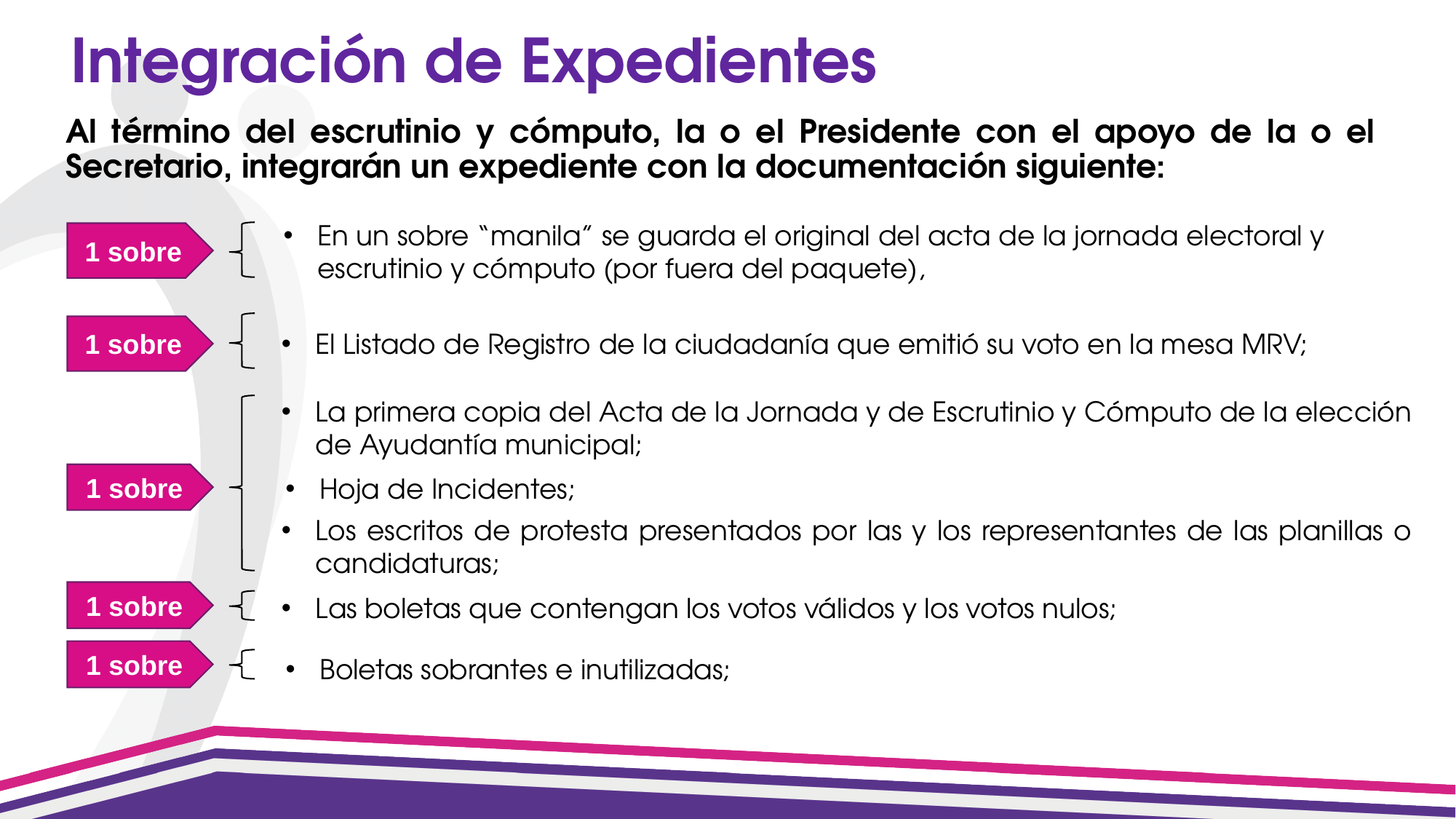

Integración de Expedientes

Al término del escrutinio y cómputo, la o el Presidente con el apoyo de la o el Secretario, integrarán un expediente con la documentación siguiente:

En un sobre “manila” se guarda el original del acta de la jornada electoral y escrutinio y cómputo (por fuera del paquete),

1 sobre

1 sobre
El Listado de Registro de la ciudadanía que emitió su voto en la mesa MRV;
La primera copia del Acta de la Jornada y de Escrutinio y Cómputo de la elección de Ayudantía municipal;

1 sobre
Hoja de Incidentes;
Los escritos de protesta presentados por las y los representantes de las planillas o candidaturas;
1 sobre
Las boletas que contengan los votos válidos y los votos nulos;

1 sobre
Boletas sobrantes e inutilizadas;